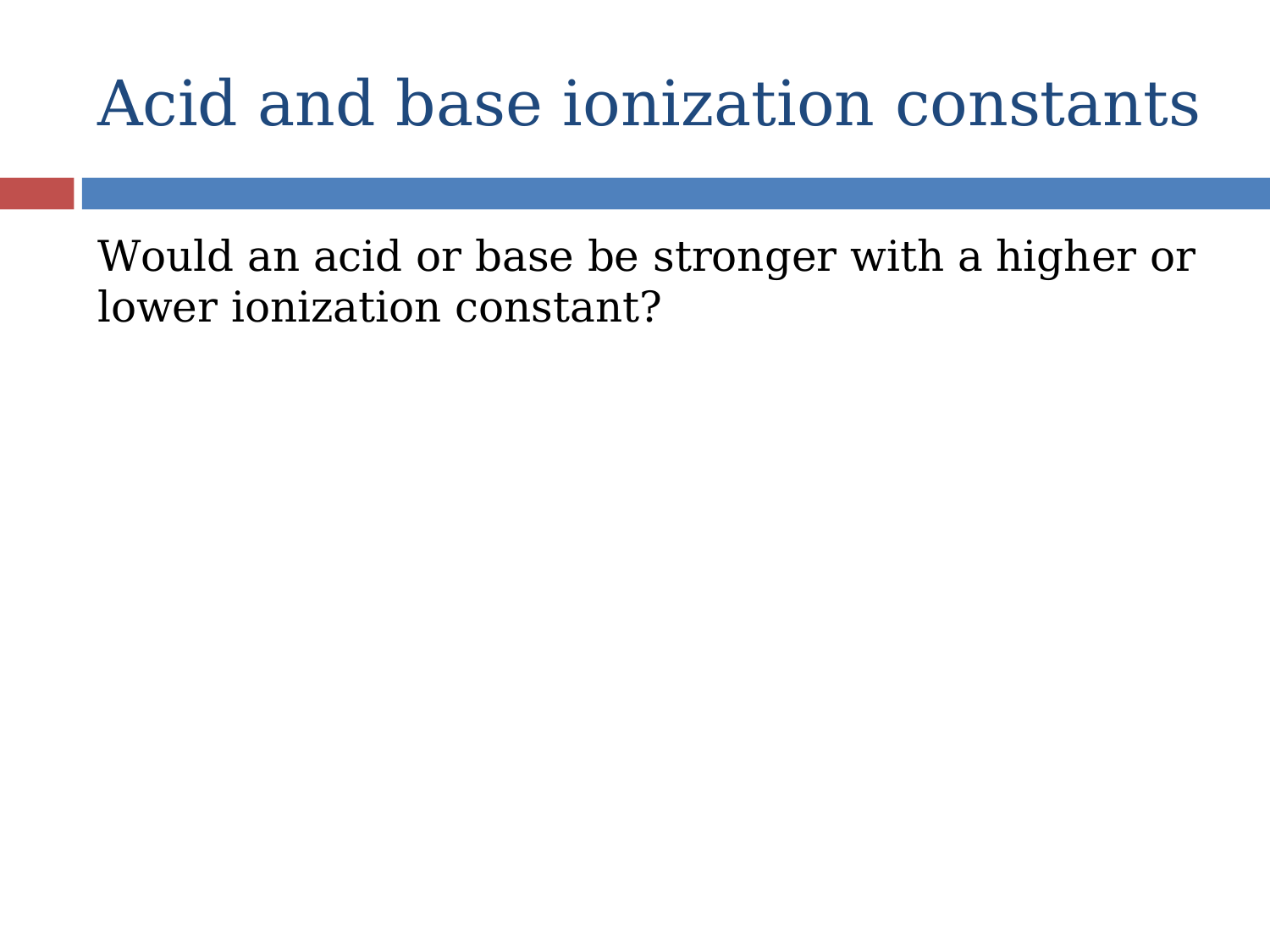

# Acid and base ionization constants
Would an acid or base be stronger with a higher or lower ionization constant?